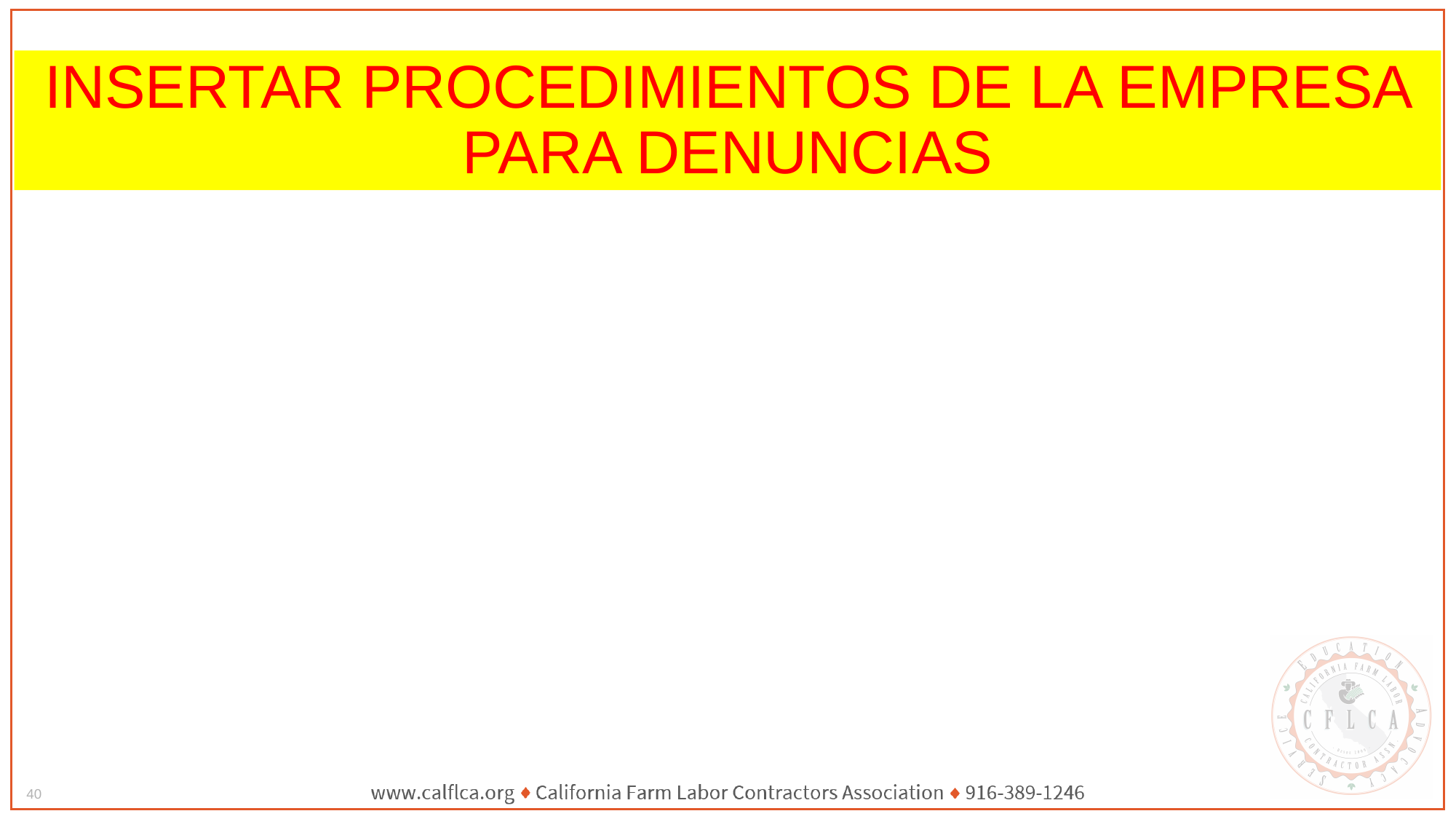

INSERTAR PROCEDIMIENTOS DE LA EMPRESA PARA DENUNCIAS
40